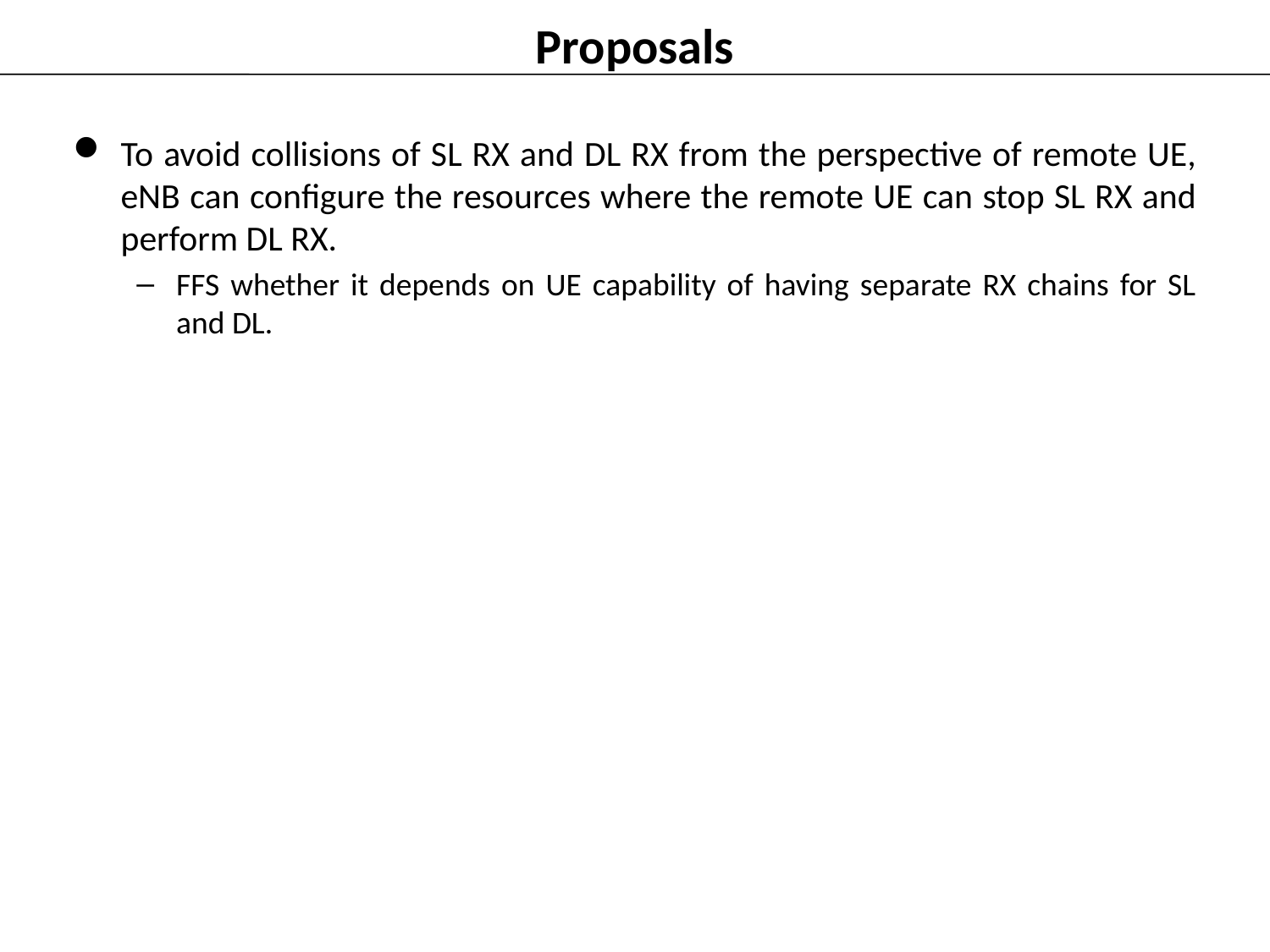

# Proposals
To avoid collisions of SL RX and DL RX from the perspective of remote UE, eNB can configure the resources where the remote UE can stop SL RX and perform DL RX.
FFS whether it depends on UE capability of having separate RX chains for SL and DL.